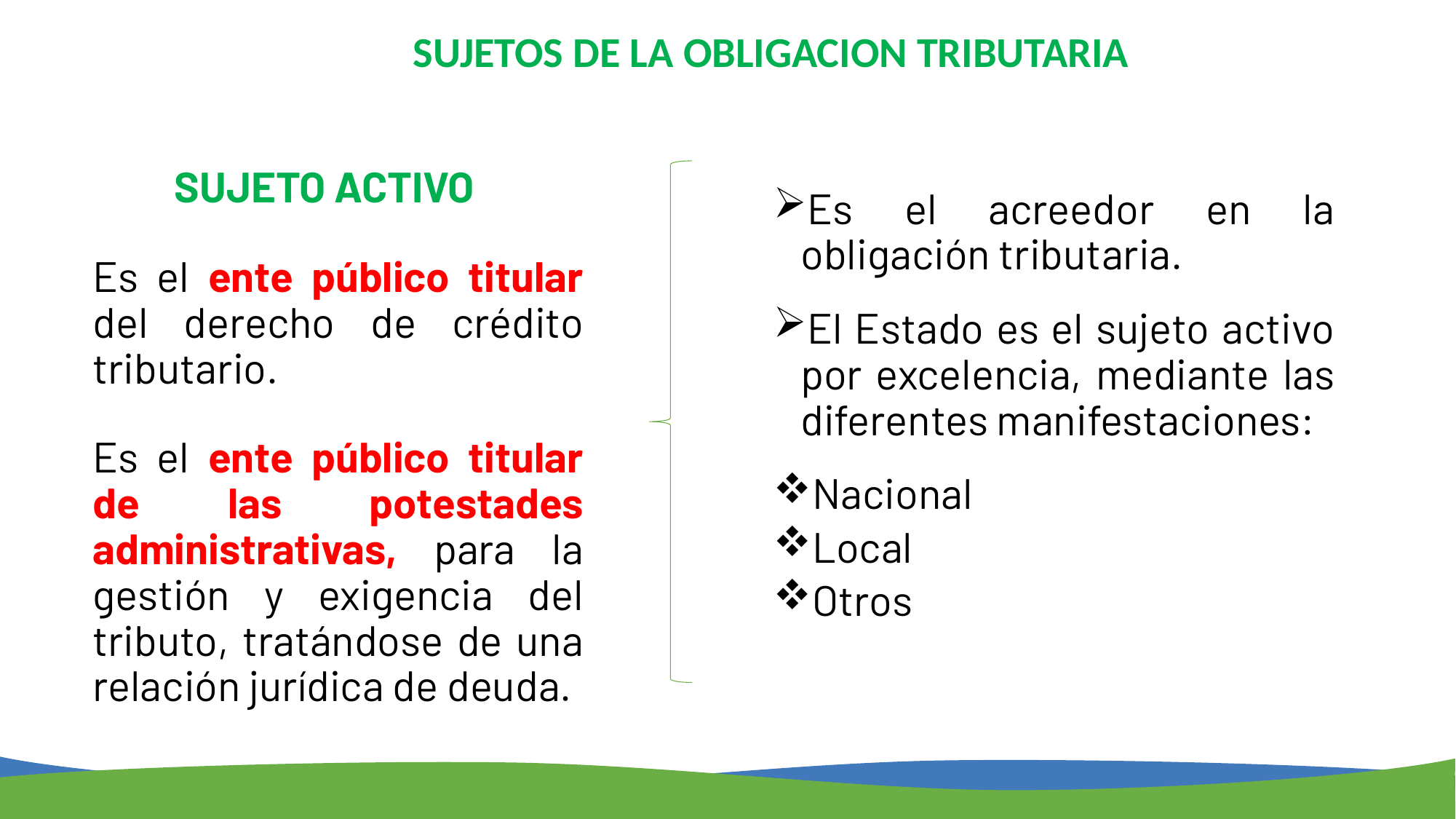

SUJETOS DE LA OBLIGACION TRIBUTARIA
SUJETO ACTIVO

	Es el ente público titular del derecho de crédito tributario.

	Es el ente público titular de las potestades administrativas, para la gestión y exigencia del tributo, tratándose de una relación jurídica de deuda.

Es el acreedor en la obligación tributaria.

El Estado es el sujeto activo por excelencia, mediante las diferentes manifestaciones:

Nacional
Local
Otros